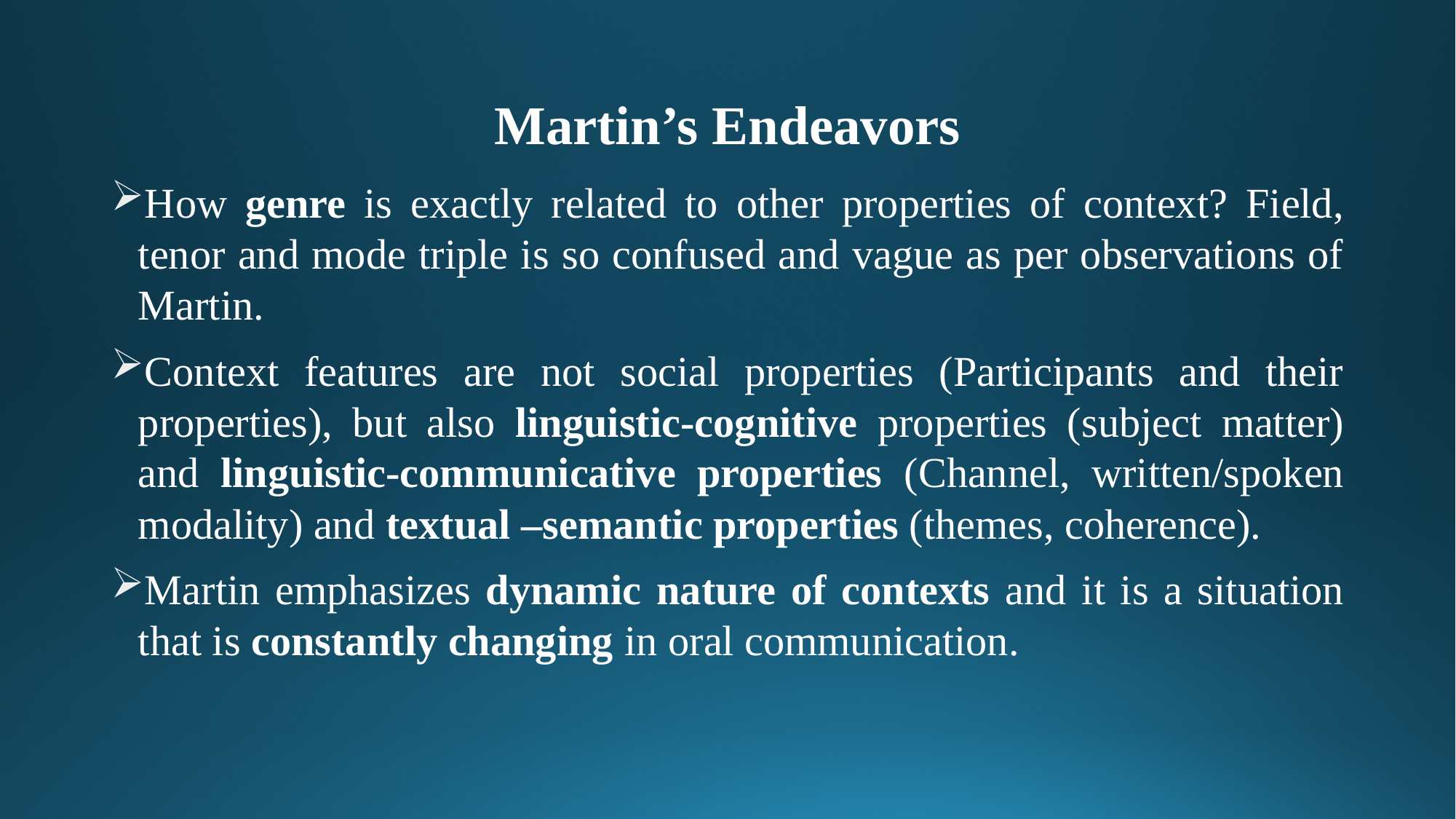

# Martin’s Endeavors
How genre is exactly related to other properties of context? Field, tenor and mode triple is so confused and vague as per observations of Martin.
Context features are not social properties (Participants and their properties), but also linguistic-cognitive properties (subject matter) and linguistic-communicative properties (Channel, written/spoken modality) and textual –semantic properties (themes, coherence).
Martin emphasizes dynamic nature of contexts and it is a situation that is constantly changing in oral communication.